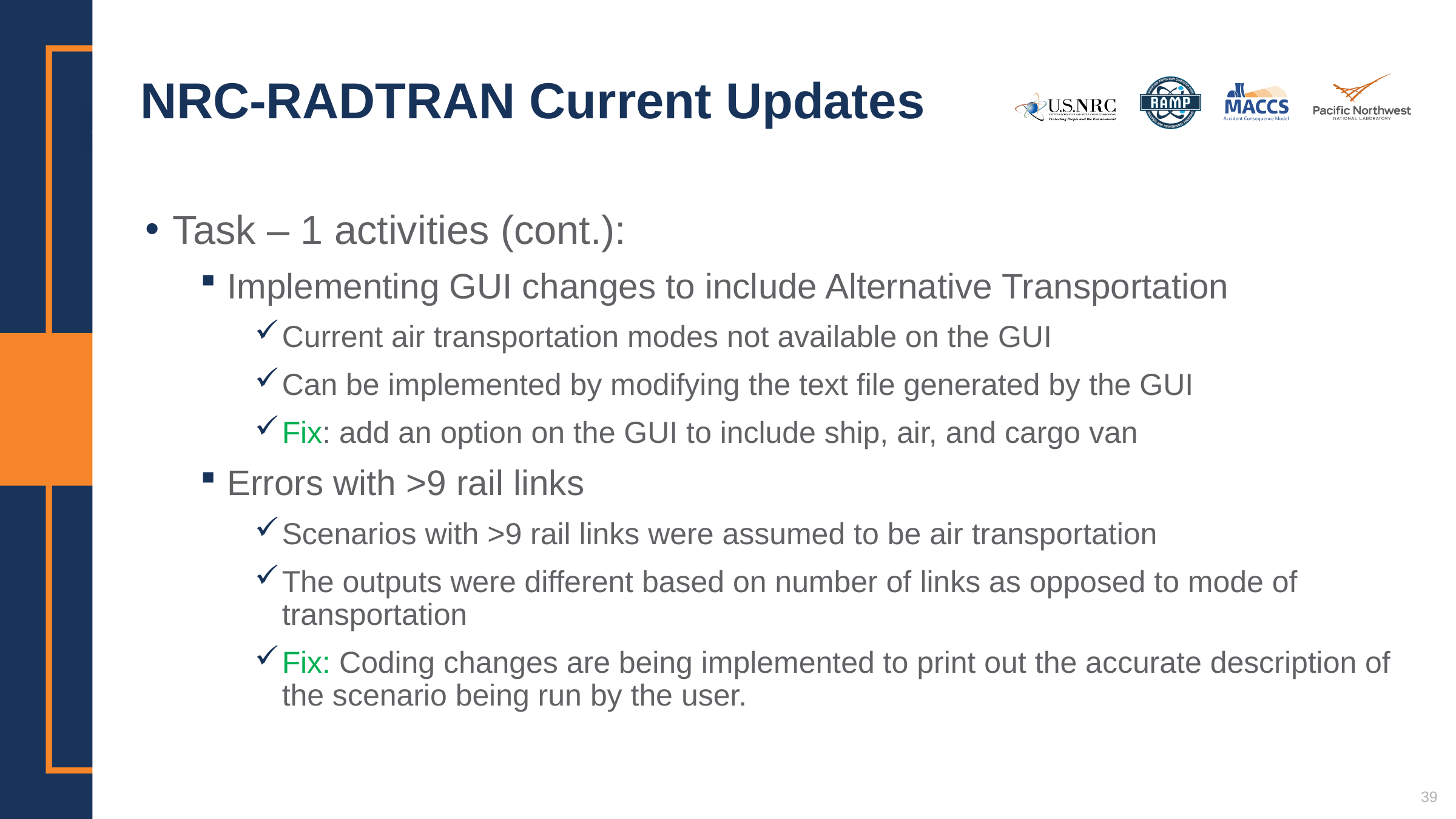

# NRC-RADTRAN Current Updates
Task – 1 activities (cont.):
Implementing GUI changes to include Alternative Transportation
Current air transportation modes not available on the GUI
Can be implemented by modifying the text file generated by the GUI
Fix: add an option on the GUI to include ship, air, and cargo van
Errors with >9 rail links
Scenarios with >9 rail links were assumed to be air transportation
The outputs were different based on number of links as opposed to mode of transportation
Fix: Coding changes are being implemented to print out the accurate description of the scenario being run by the user.

39